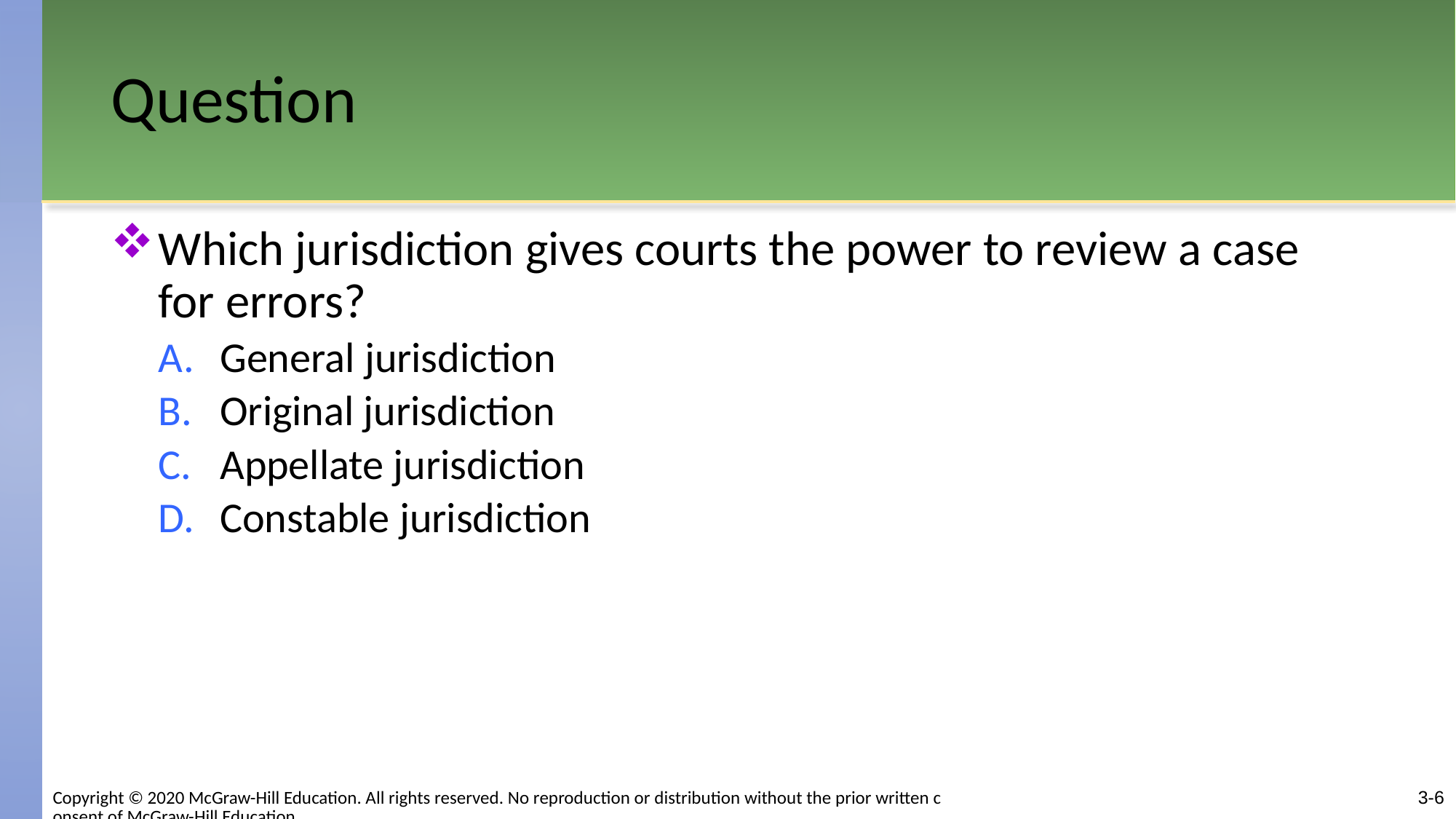

# Question
Which jurisdiction gives courts the power to review a case for errors?
General jurisdiction
Original jurisdiction
Appellate jurisdiction
Constable jurisdiction
3-6
Copyright © 2020 McGraw-Hill Education. All rights reserved. No reproduction or distribution without the prior written consent of McGraw-Hill Education.